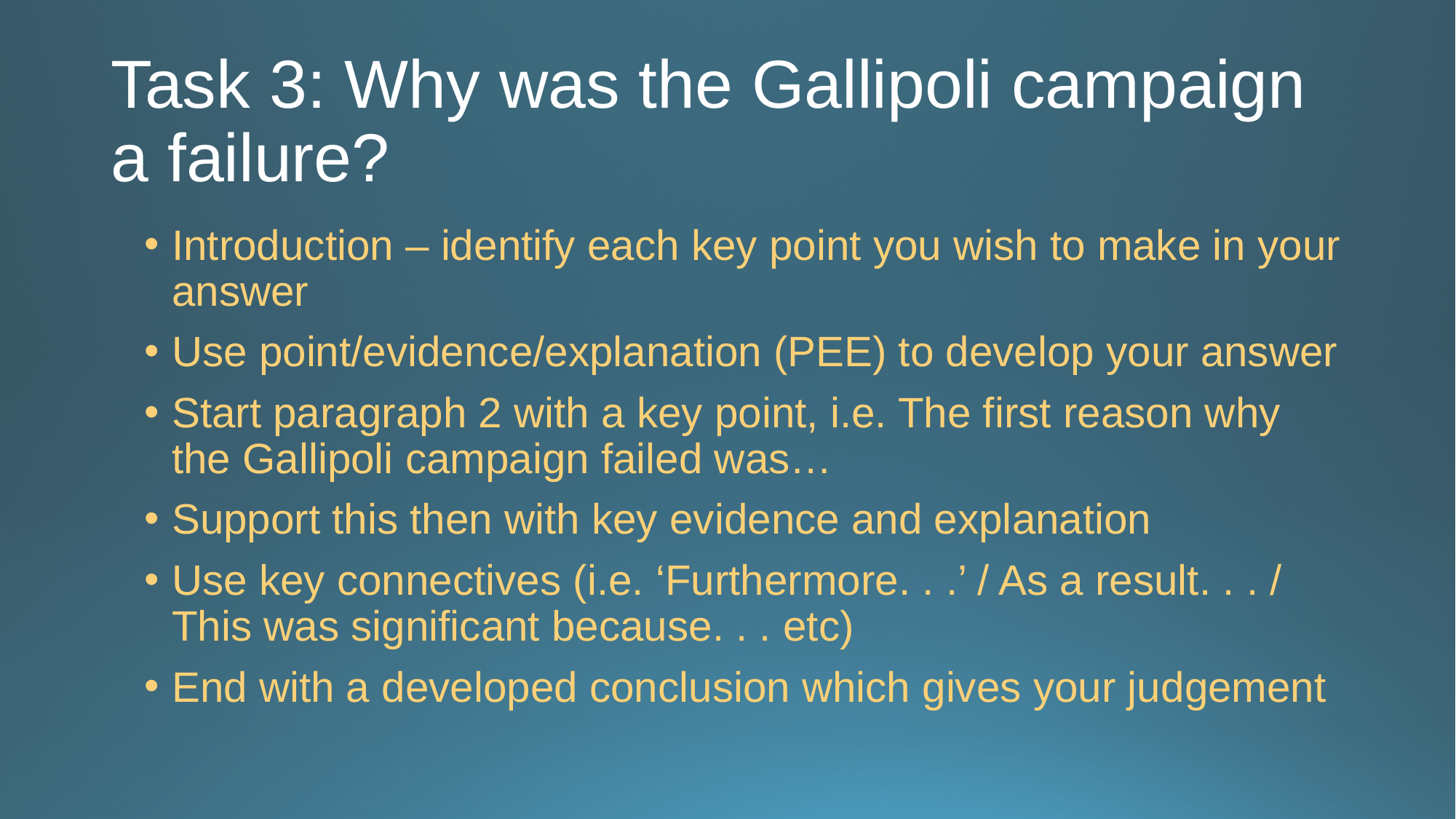

# Task 3: Why was the Gallipoli campaign a failure?
Introduction – identify each key point you wish to make in your answer
Use point/evidence/explanation (PEE) to develop your answer
Start paragraph 2 with a key point, i.e. The first reason why the Gallipoli campaign failed was…
Support this then with key evidence and explanation
Use key connectives (i.e. ‘Furthermore. . .’ / As a result. . . / This was significant because. . . etc)
End with a developed conclusion which gives your judgement